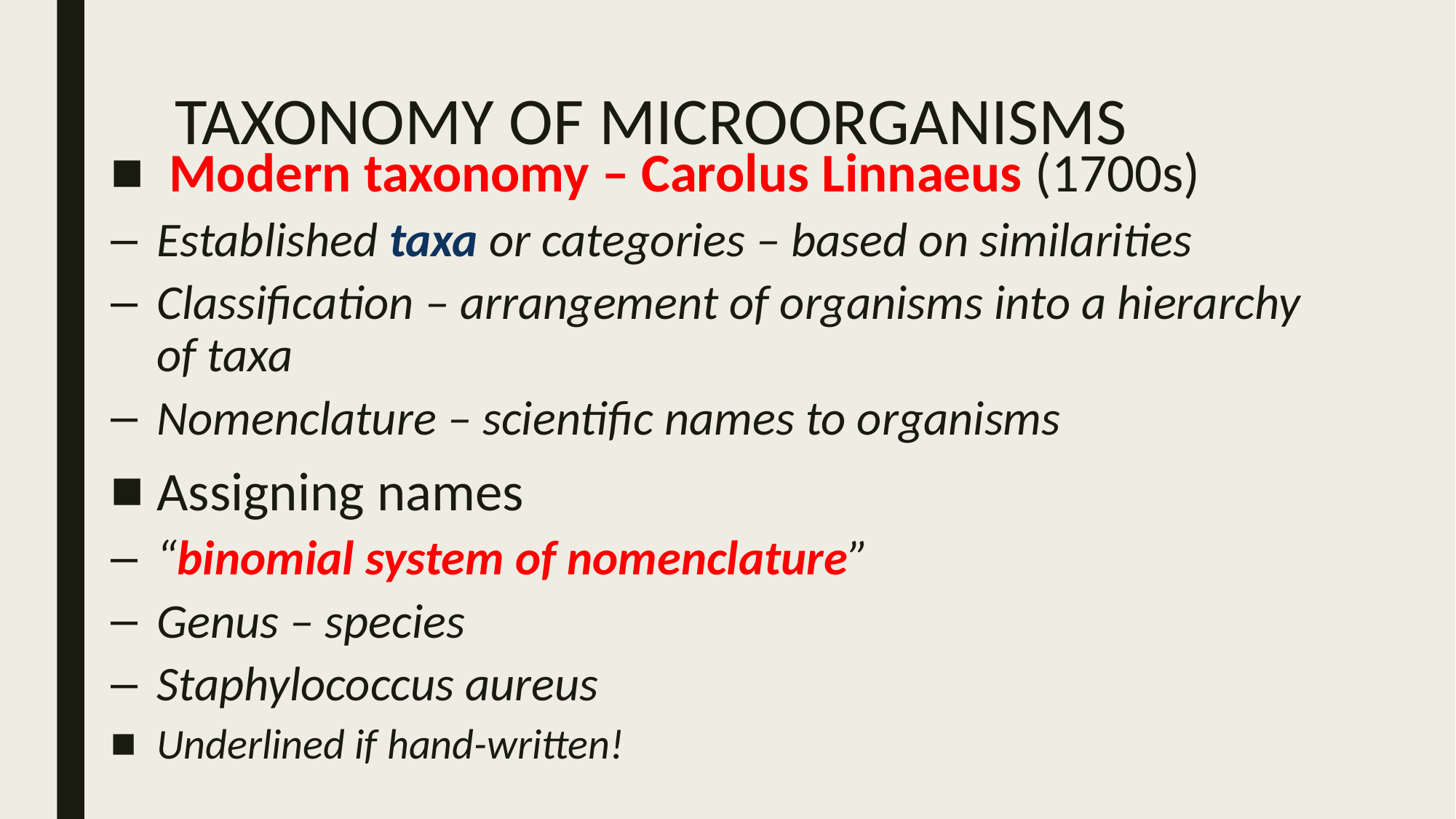

# TAXONOMY OF MICROORGANISMS
 Modern taxonomy – Carolus Linnaeus (1700s)
Established taxa or categories – based on similarities
Classification – arrangement of organisms into a hierarchy of taxa
Nomenclature – scientific names to organisms
Assigning names
“binomial system of nomenclature”
Genus – species
Staphylococcus aureus
Underlined if hand-written!